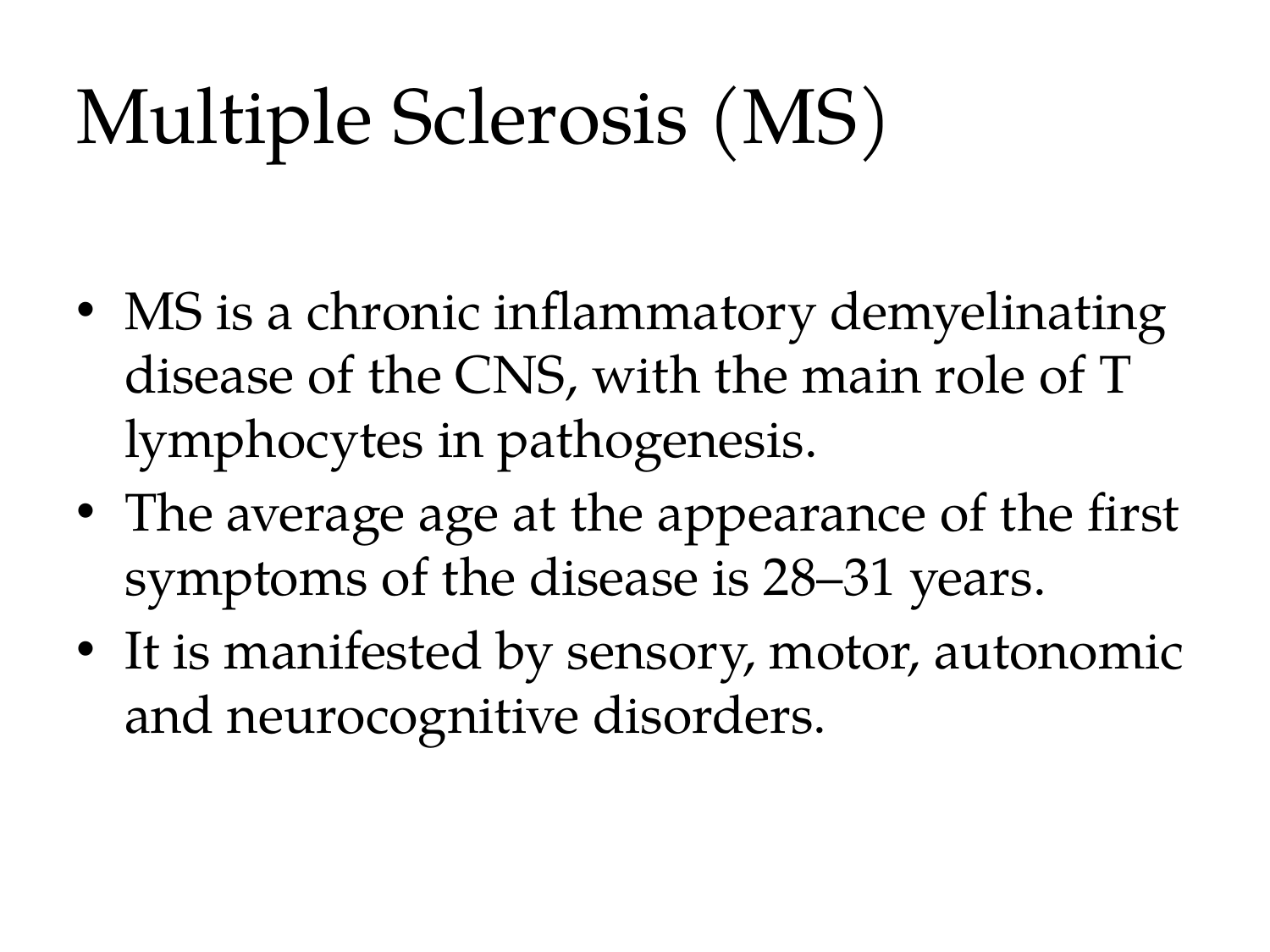

# Multiple Sclerosis (MS)

MS is a chronic inflammatory demyelinating disease of the CNS, with the main role of T lymphocytes in pathogenesis.
The average age at the appearance of the first symptoms of the disease is 28–31 years.
It is manifested by sensory, motor, autonomic and neurocognitive disorders.